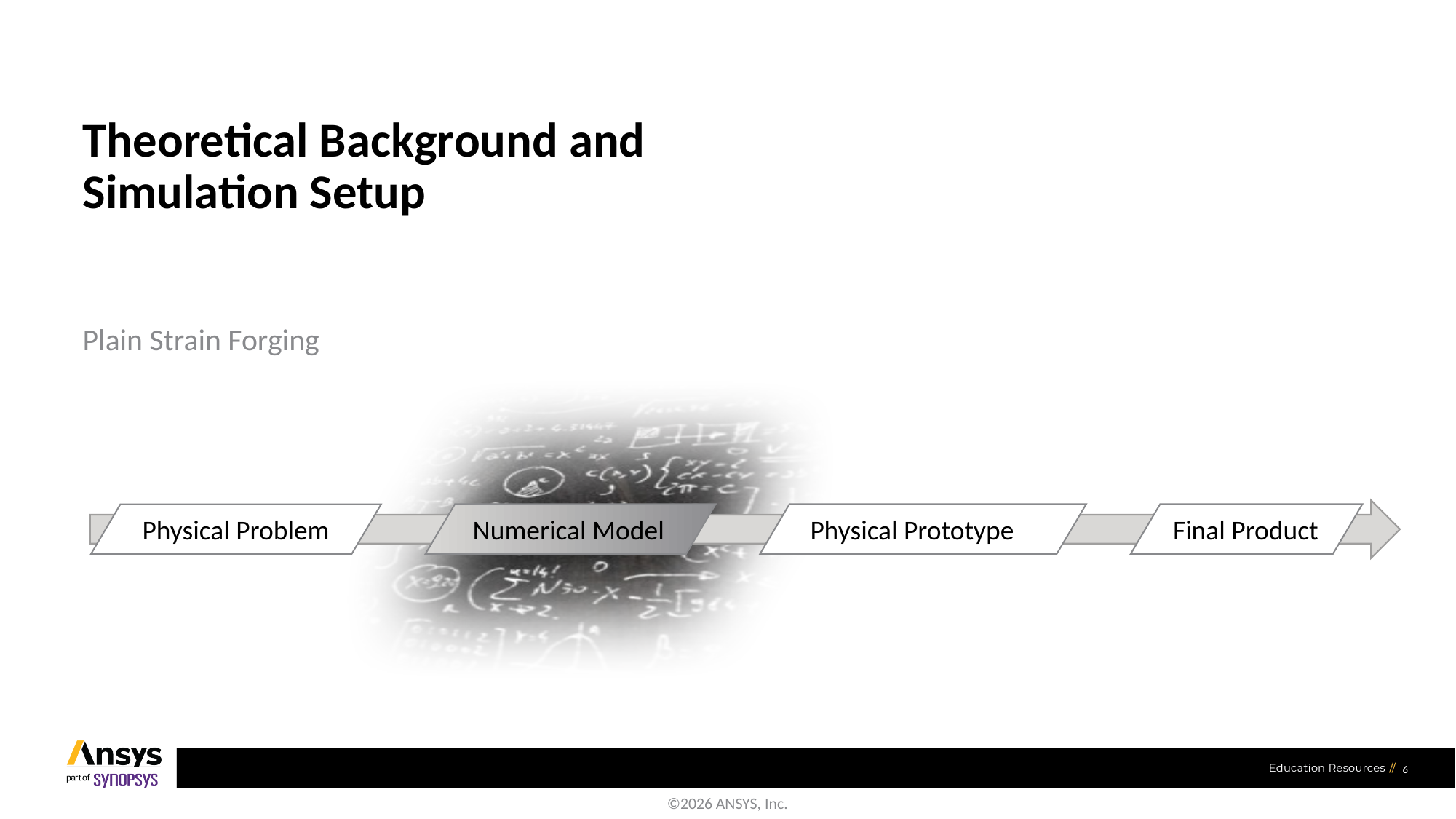

Theoretical Background and Simulation Setup
Plain Strain Forging

Numerical Model
Physical Prototype
Final Product
Physical Problem
6